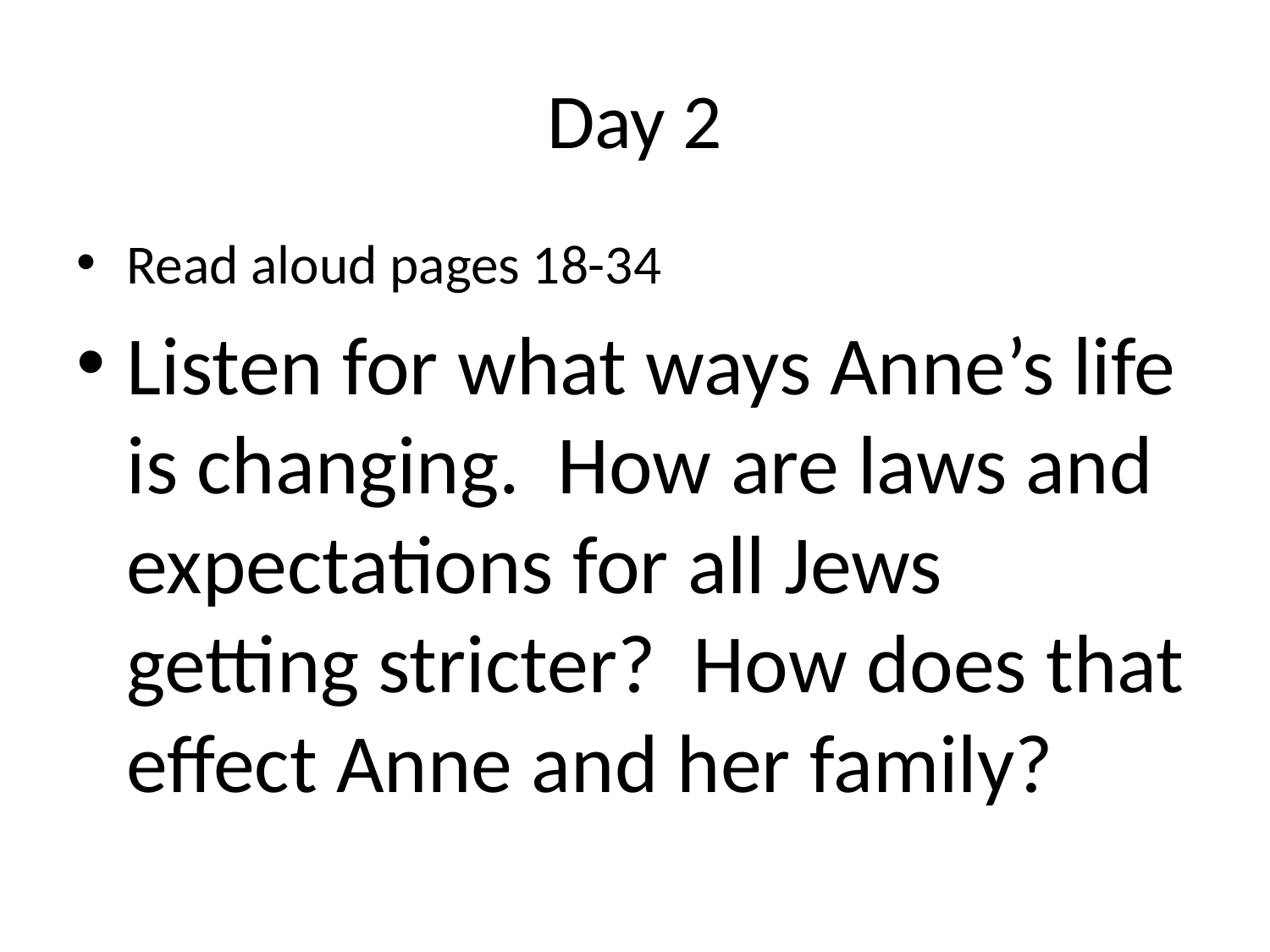

# Day 2
Read aloud pages 18-34
Listen for what ways Anne’s life is changing.  How are laws and expectations for all Jews getting stricter?  How does that effect Anne and her family?